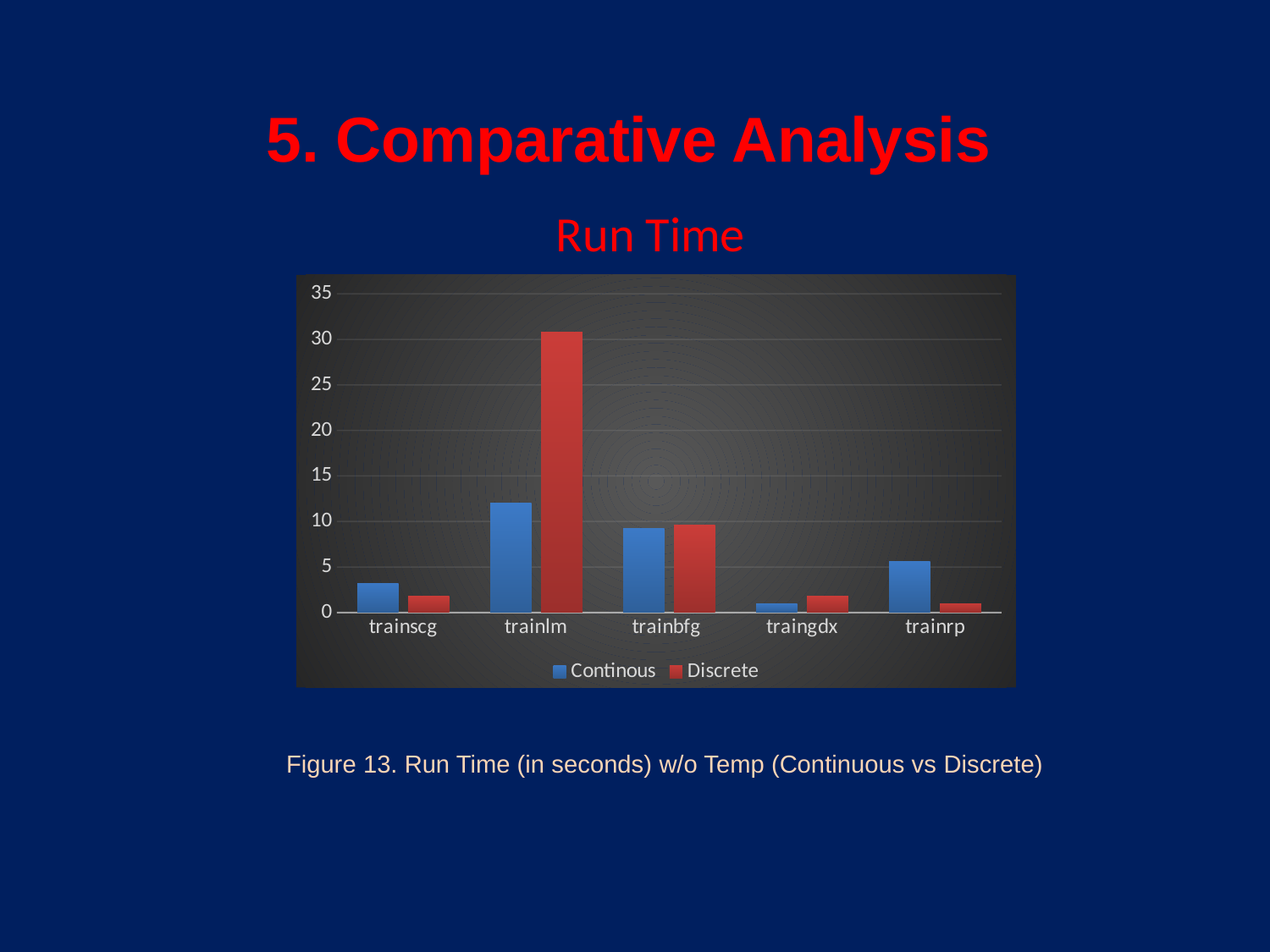

5. Comparative Analysis
     Run Time

### Chart

| Category | Continous | Discrete |
|---|---|---|
| trainscg | 3.2 | 1.8 |
| trainlm | 12.0 | 30.8 |
| trainbfg  | 9.200000000000001 | 9.6 |
| traingdx | 1.0 | 1.8 |
| trainrp | 5.6 | 1.0 |
 Figure 13. Run Time (in seconds) w/o Temp (Continuous vs Discrete)